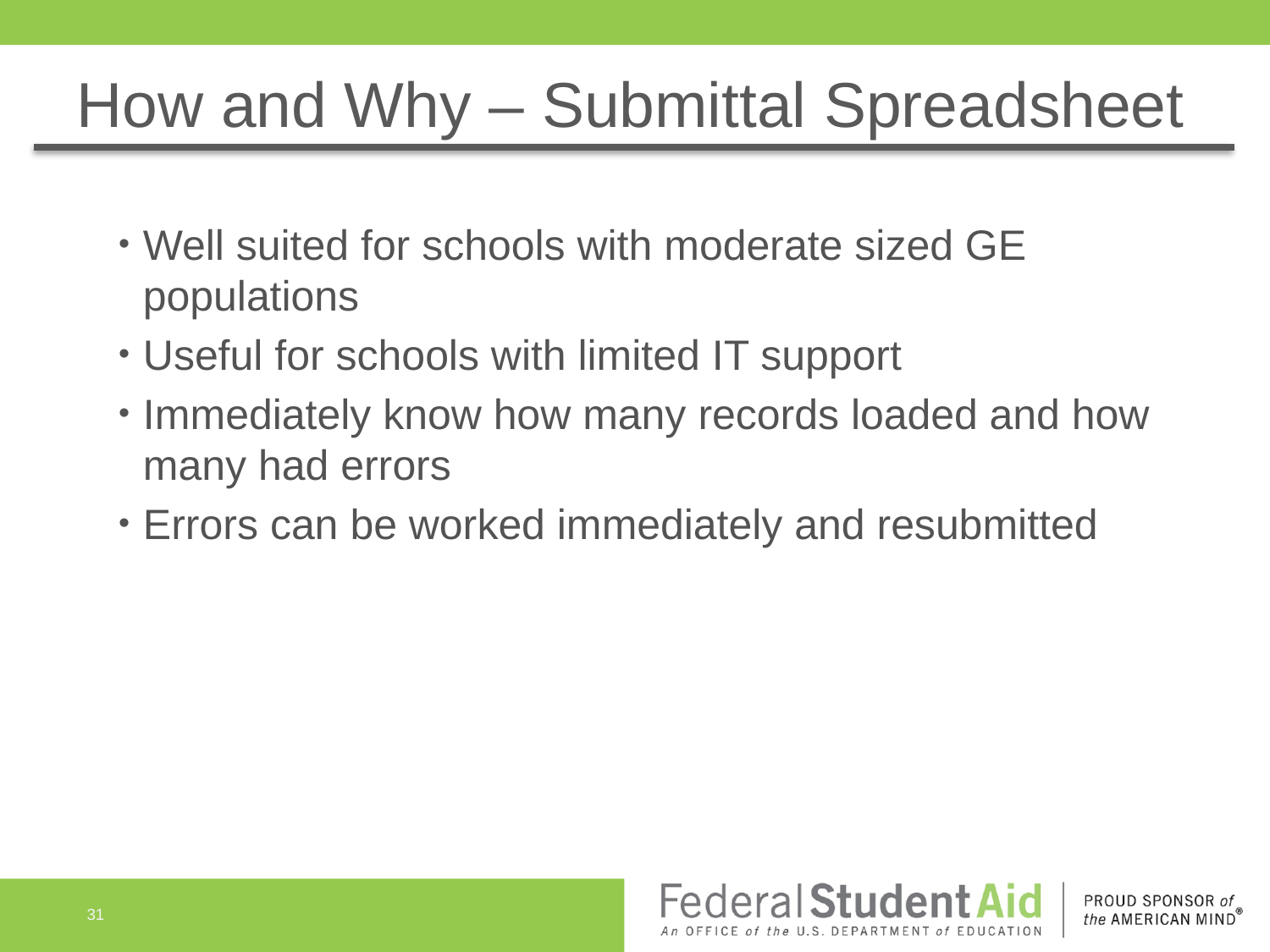

# How and Why – Submittal Spreadsheet
Well suited for schools with moderate sized GE populations
Useful for schools with limited IT support
Immediately know how many records loaded and how many had errors
Errors can be worked immediately and resubmitted

31